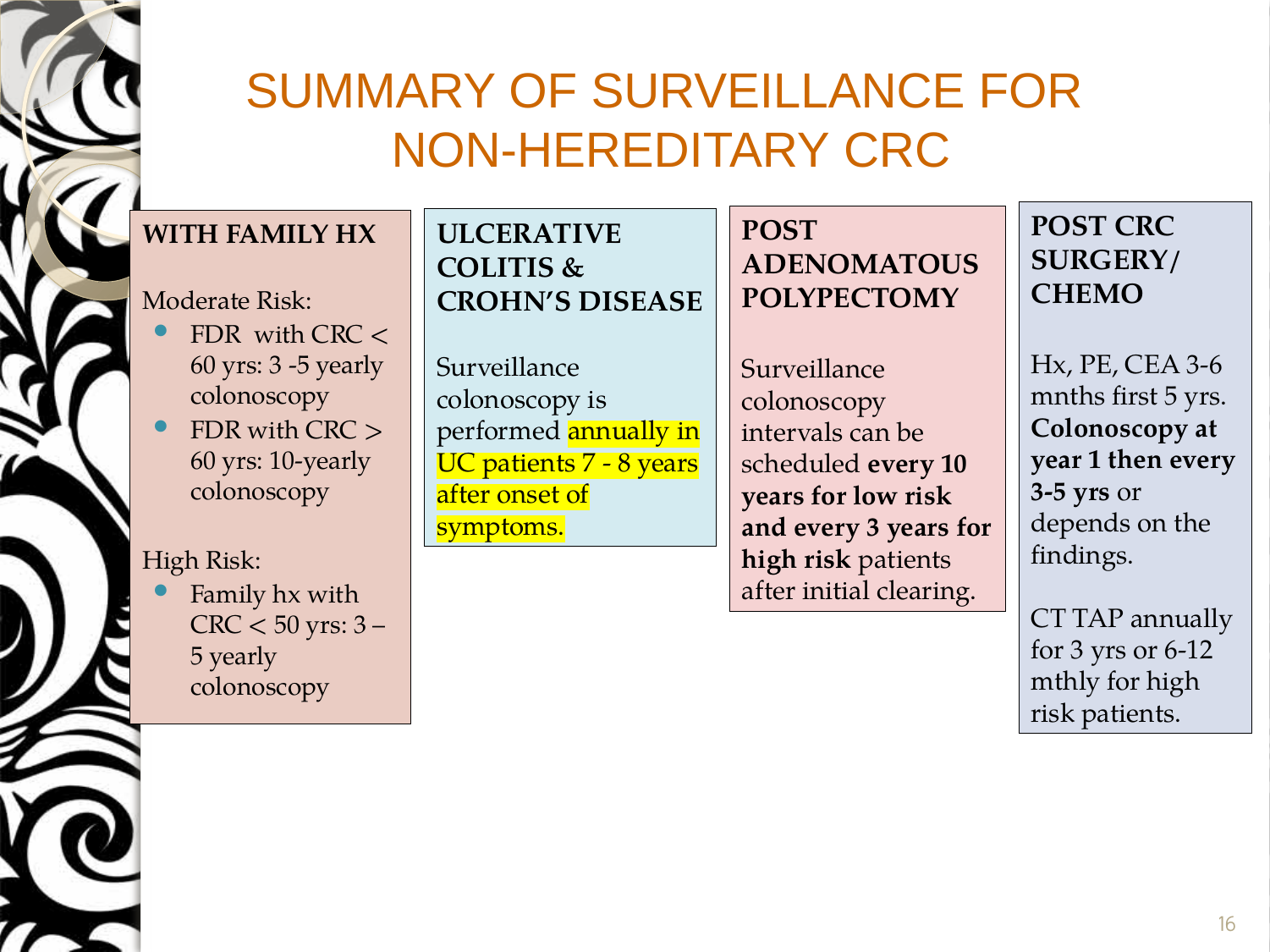

# SUMMARY OF SURVEILLANCE FOR NON-HEREDITARY CRC
POST CRC SURGERY/
CHEMO

Hx, PE, CEA 3-6 mnths first 5 yrs.
Colonoscopy at year 1 then every 3-5 yrs or depends on the findings.

CT TAP annually for 3 yrs or 6-12 mthly for high risk patients.
POST ADENOMATOUS POLYPECTOMY

Surveillance colonoscopy intervals can be scheduled every 10 years for low risk and every 3 years for high risk patients after initial clearing.
ULCERATIVE COLITIS & CROHN’S DISEASE

Surveillance colonoscopy is performed annually in UC patients 7 - 8 years after onset of symptoms.
WITH FAMILY HX

Moderate Risk:
FDR  with CRC < 60 yrs: 3 -5 yearly colonoscopy
FDR with CRC > 60 yrs: 10-yearly colonoscopy

High Risk:
Family hx with CRC < 50 yrs: 3 – 5 yearly colonoscopy

16